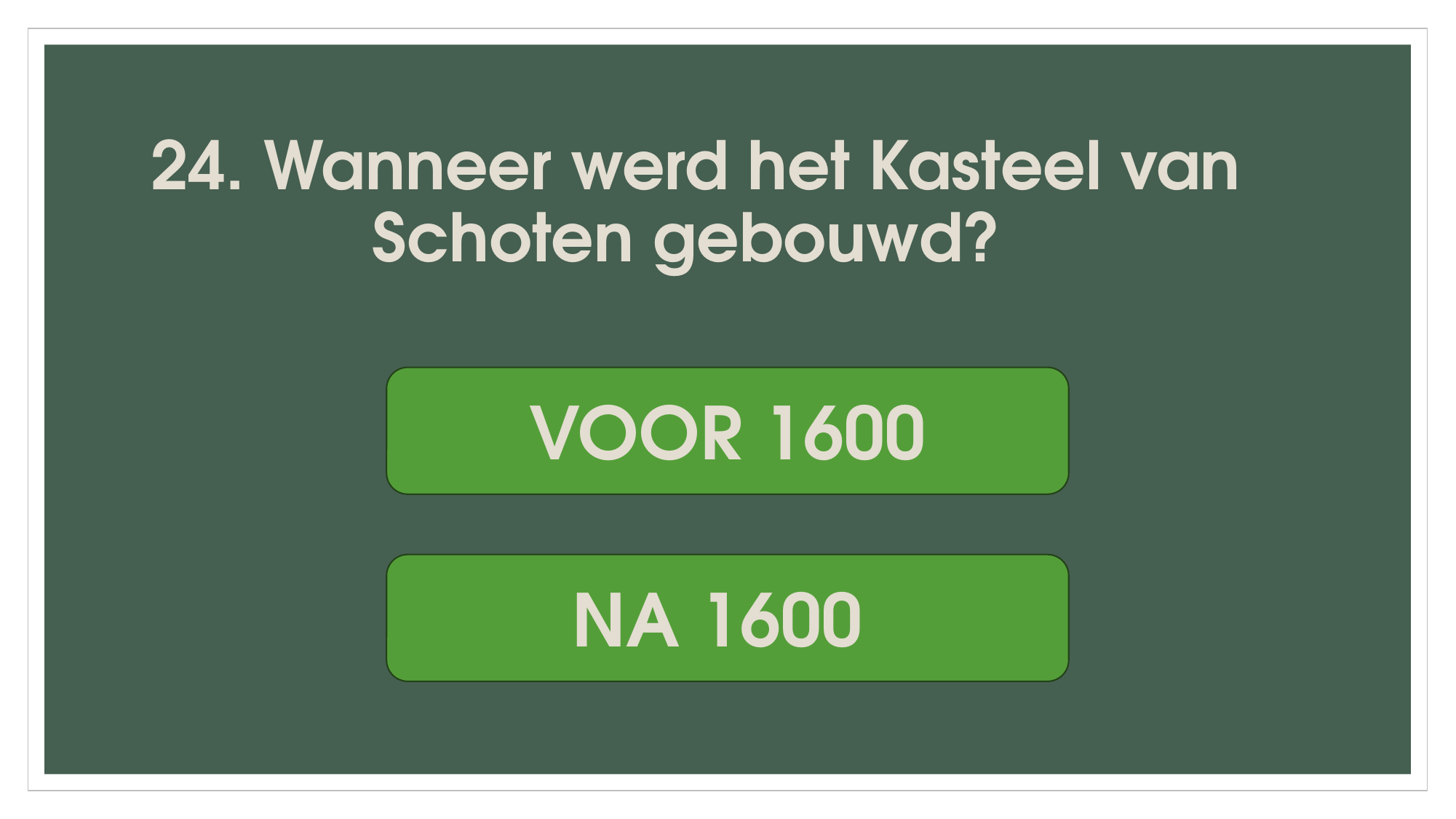

24. Wanneer werd het Kasteel van Schoten gebouwd?
VOOR 1600
NA 1600